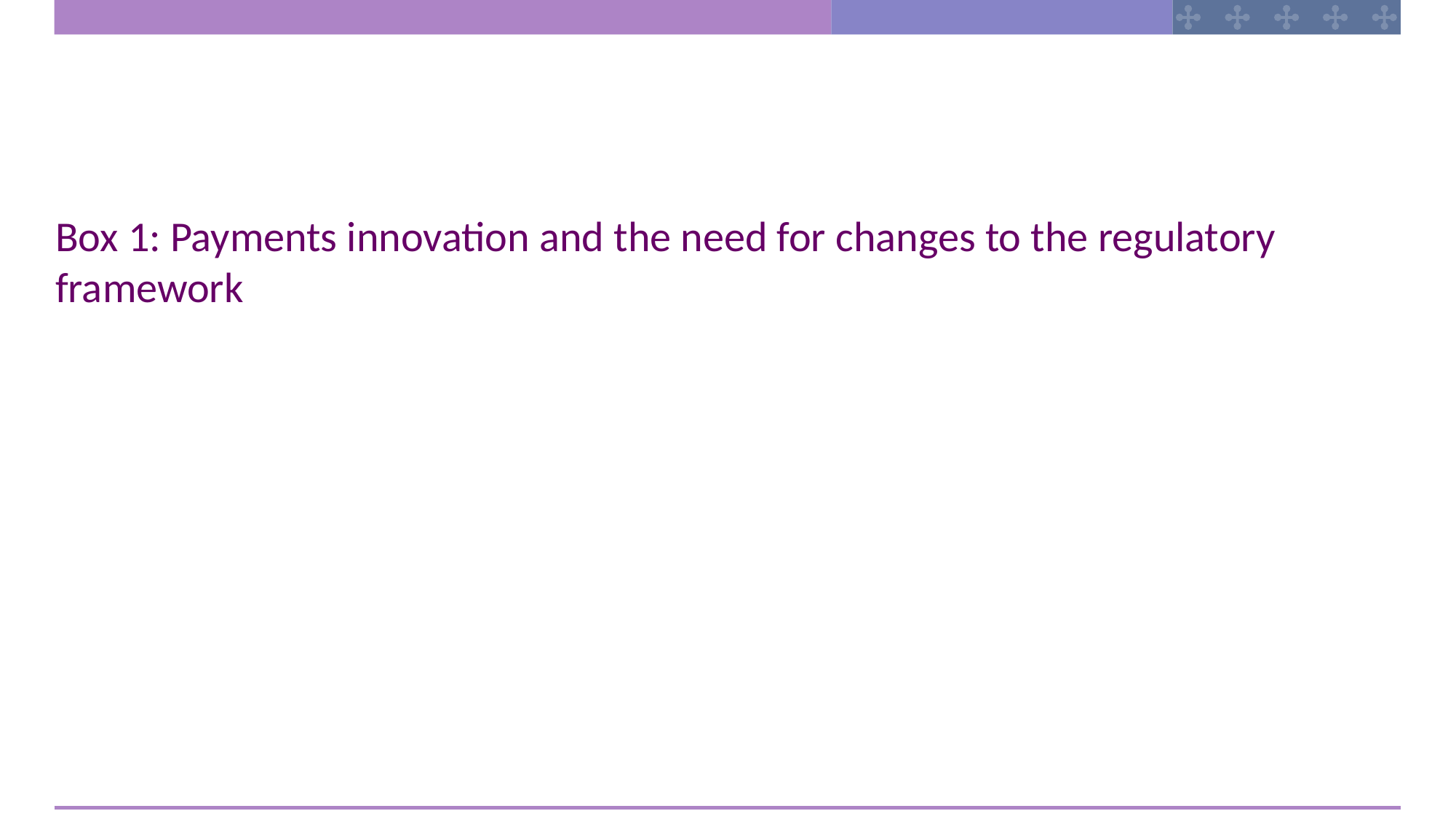

Box 1: Payments innovation and the need for changes to the regulatory framework